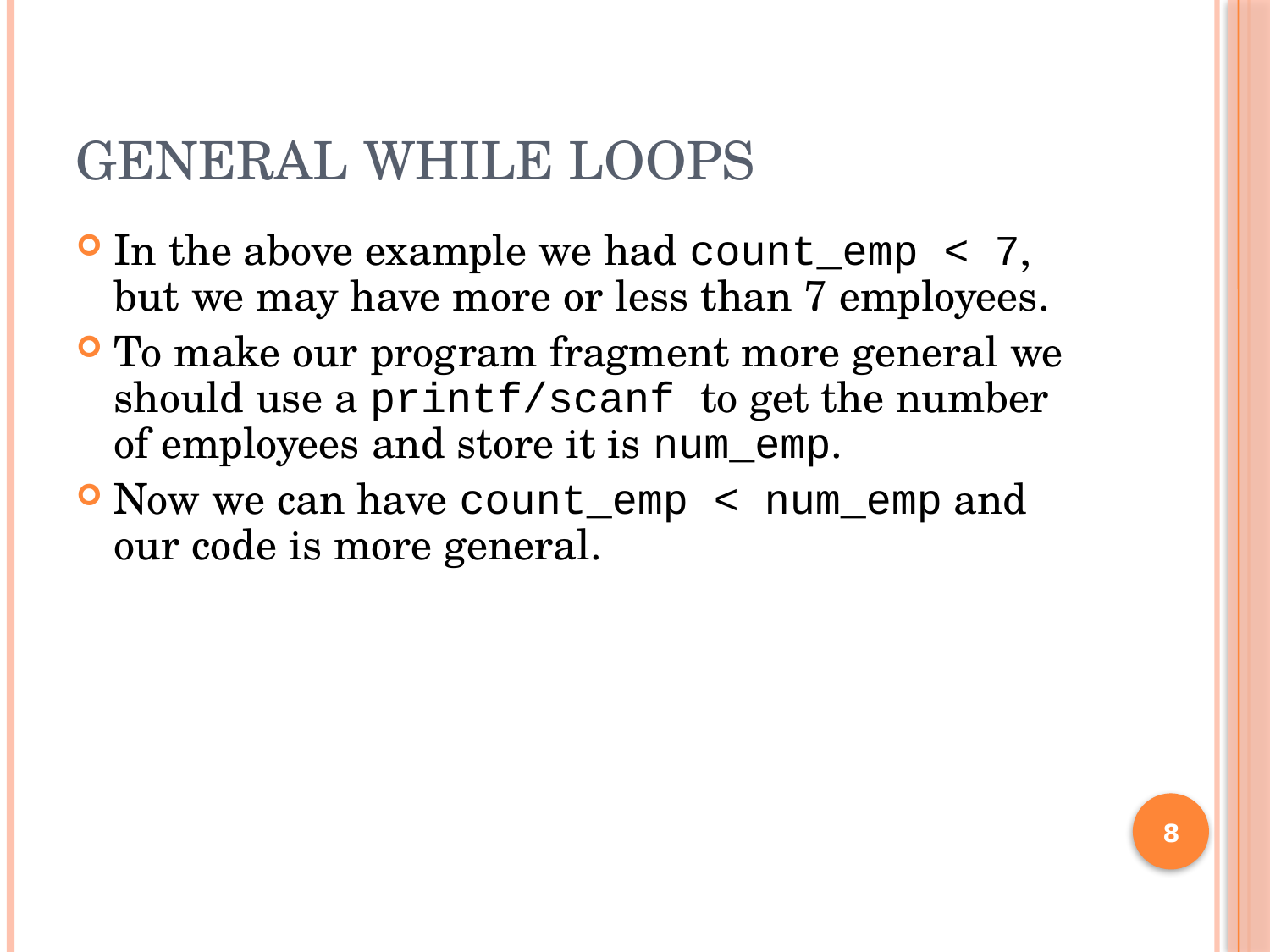

# General While Loops
In the above example we had count_emp < 7, but we may have more or less than 7 employees.
To make our program fragment more general we should use a printf/scanf to get the number of employees and store it is num_emp.
Now we can have count_emp < num_emp and our code is more general.
8